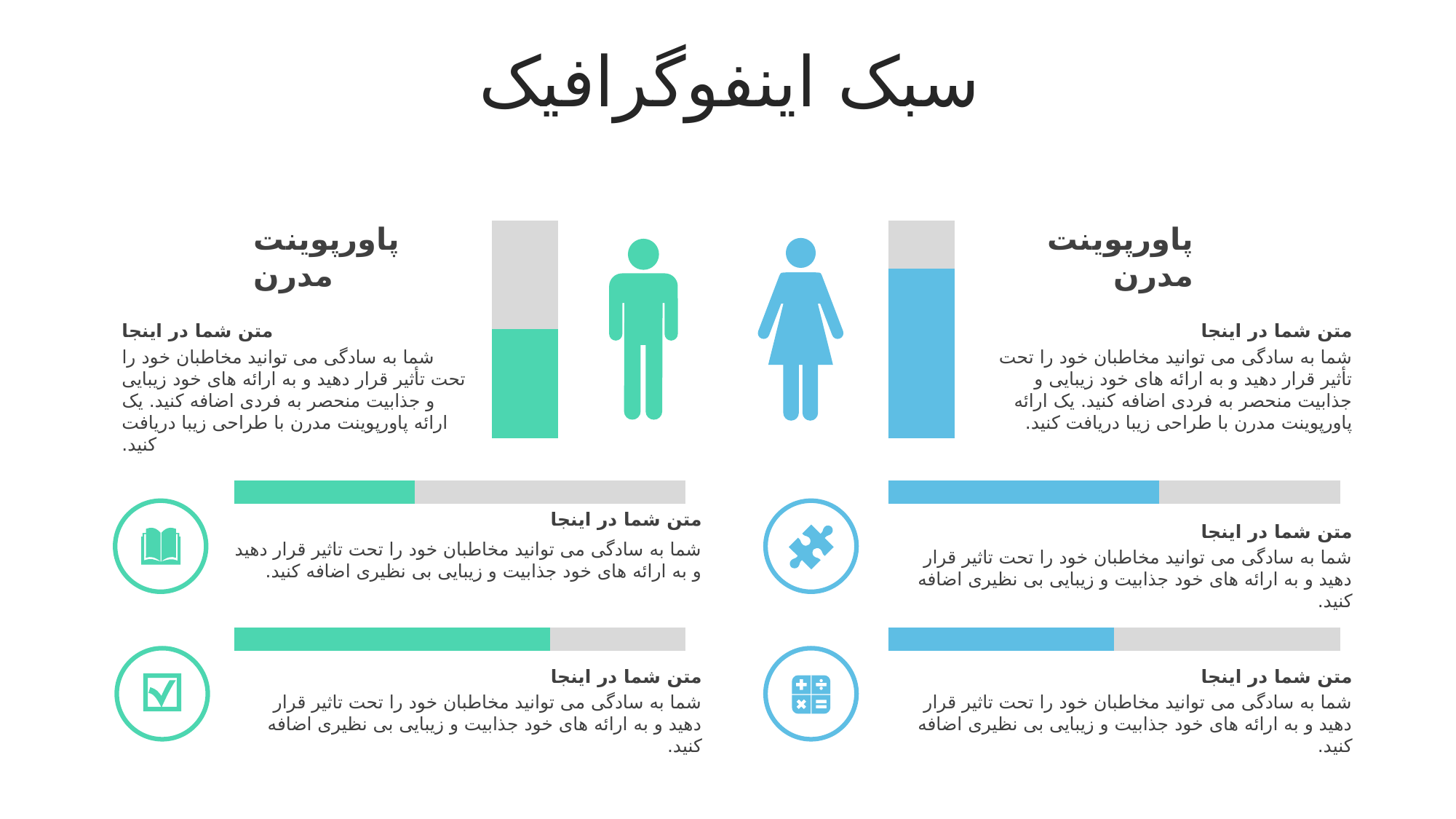

سبک اینفوگرافیک

### Chart

| Category |  |  |
|---|---|---|
پاورپوینت مدرن
پاورپوینت مدرن

متن شما در اینجا
شما به سادگی می توانید مخاطبان خود را تحت تأثیر قرار دهید و به ارائه های خود زیبایی و جذابیت منحصر به فردی اضافه کنید. یک ارائه پاورپوینت مدرن با طراحی زیبا دریافت کنید.
متن شما در اینجا
شما به سادگی می توانید مخاطبان خود را تحت تأثیر قرار دهید و به ارائه های خود زیبایی و جذابیت منحصر به فردی اضافه کنید. یک ارائه پاورپوینت مدرن با طراحی زیبا دریافت کنید.

### Chart

| Category |  |  |
|---|---|---|

### Chart

| Category |  |  |
|---|---|---|

متن شما در اینجا
شما به سادگی می توانید مخاطبان خود را تحت تاثیر قرار دهید و به ارائه های خود جذابیت و زیبایی بی نظیری اضافه کنید.
متن شما در اینجا
شما به سادگی می توانید مخاطبان خود را تحت تاثیر قرار دهید و به ارائه های خود جذابیت و زیبایی بی نظیری اضافه کنید.

### Chart

| Category |  |  |
|---|---|---|

### Chart

| Category |  |  |
|---|---|---|

متن شما در اینجا
شما به سادگی می توانید مخاطبان خود را تحت تاثیر قرار دهید و به ارائه های خود جذابیت و زیبایی بی نظیری اضافه کنید.
متن شما در اینجا
شما به سادگی می توانید مخاطبان خود را تحت تاثیر قرار دهید و به ارائه های خود جذابیت و زیبایی بی نظیری اضافه کنید.